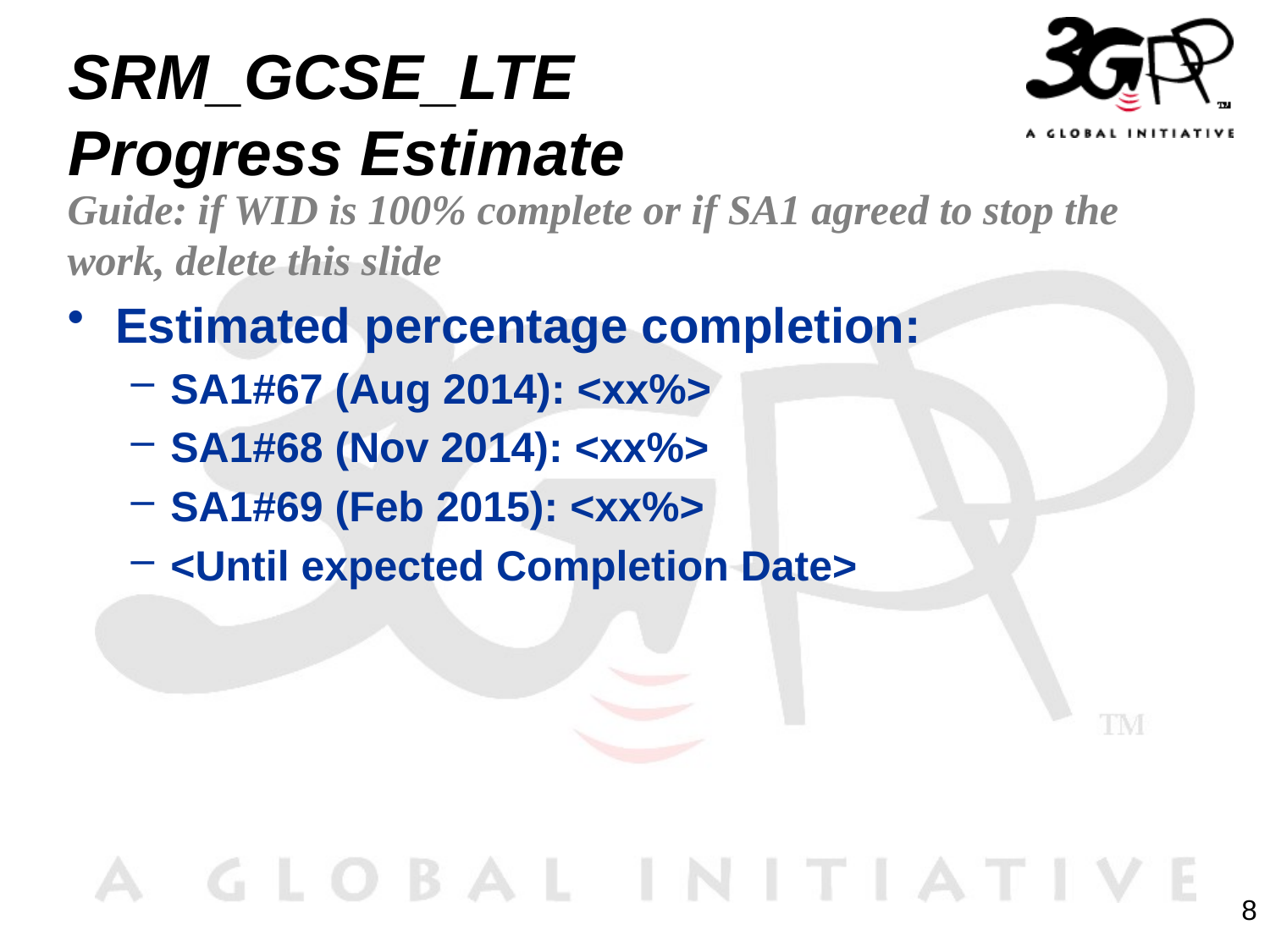

# SRM_GCSE_LTE Progress Estimate
Guide: if WID is 100% complete or if SA1 agreed to stop the work, delete this slide
Estimated percentage completion:
SA1#67 (Aug 2014): <xx%>
SA1#68 (Nov 2014): <xx%>
SA1#69 (Feb 2015): <xx%>
<Until expected Completion Date>
8